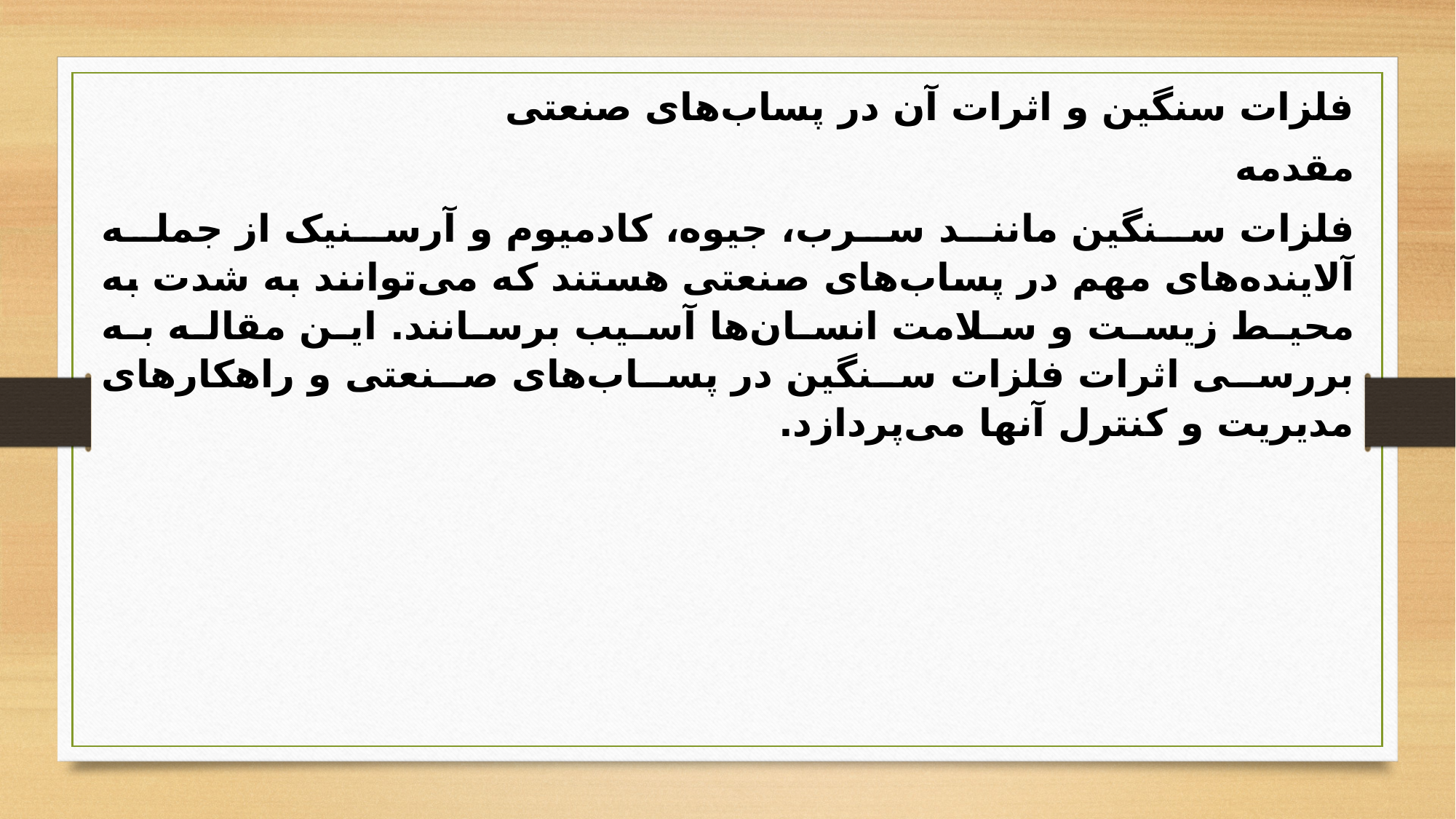

فلزات سنگین و اثرات آن در پساب‌های صنعتی
مقدمه
فلزات سنگین مانند سرب، جیوه، کادمیوم و آرسنیک از جمله آلاینده‌های مهم در پساب‌های صنعتی هستند که می‌توانند به شدت به محیط زیست و سلامت انسان‌ها آسیب برسانند. این مقاله به بررسی اثرات فلزات سنگین در پساب‌های صنعتی و راهکارهای مدیریت و کنترل آنها می‌پردازد.